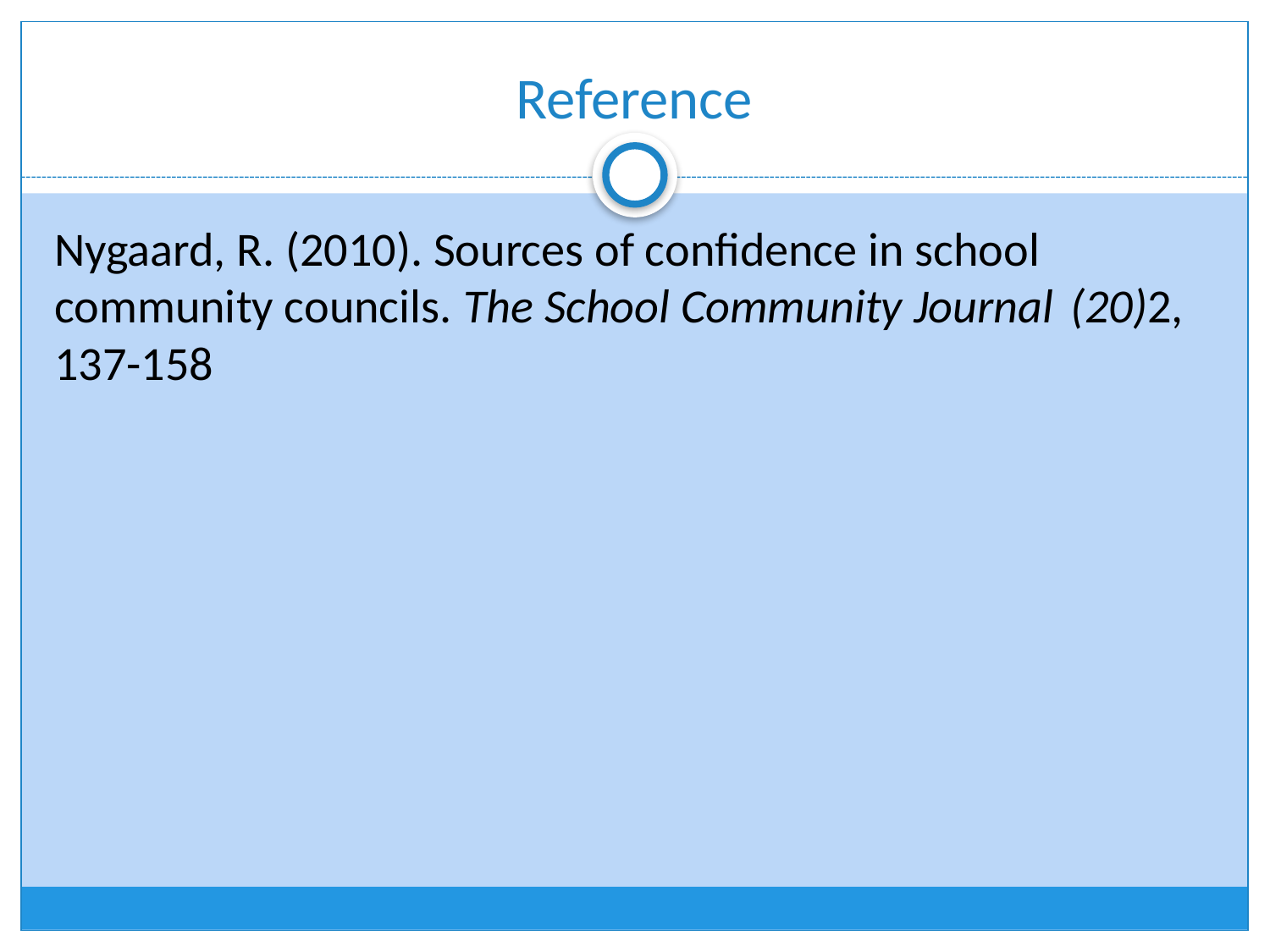

# Reference
Nygaard, R. (2010). Sources of confidence in school 	community councils. The School Community Journal 	(20)2, 137-158